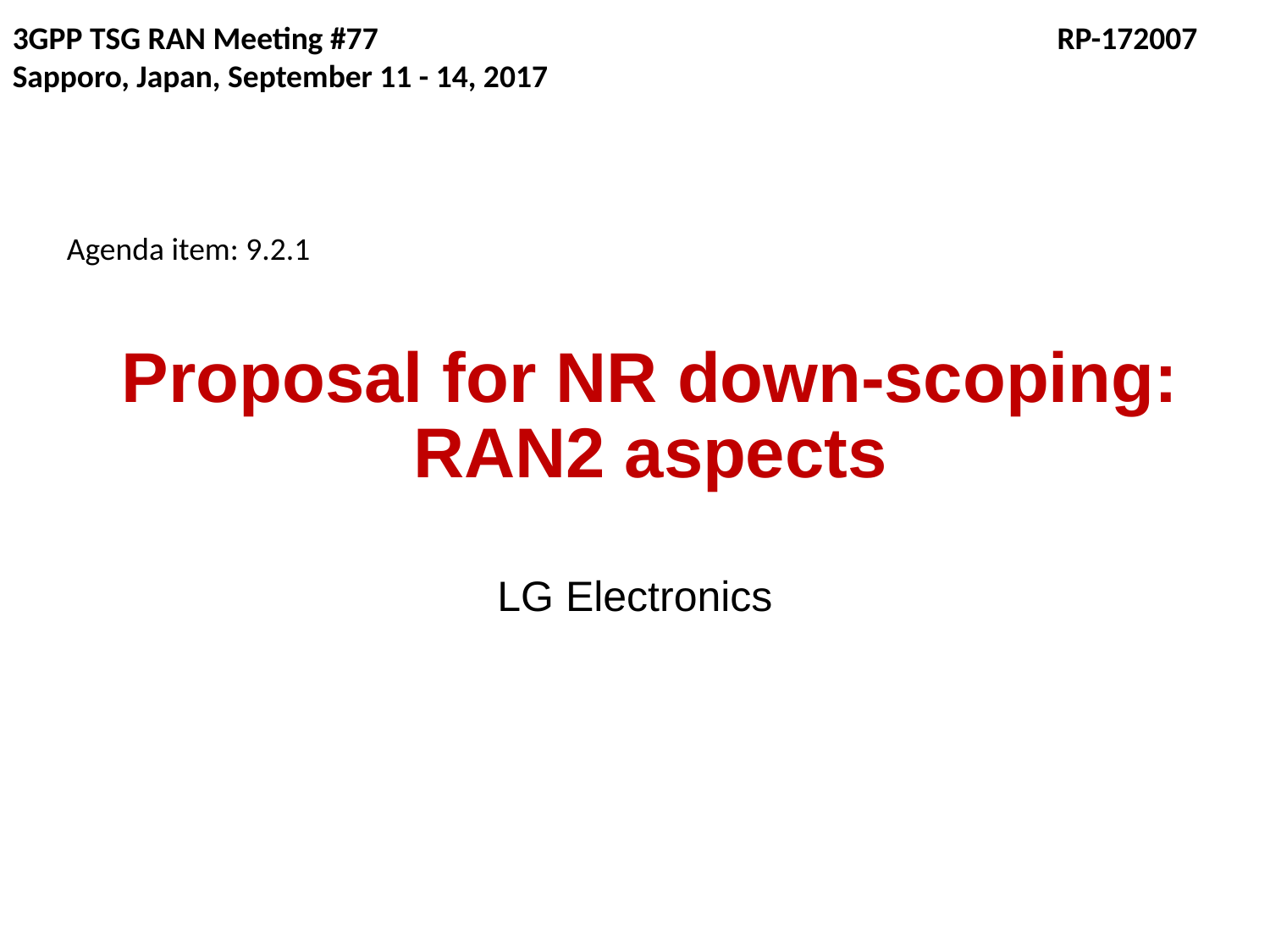

3GPP TSG RAN Meeting #77	                  				    RP-172007
Sapporo, Japan, September 11 - 14, 2017
Agenda item: 9.2.1
# Proposal for NR down-scoping: RAN2 aspects

LG Electronics